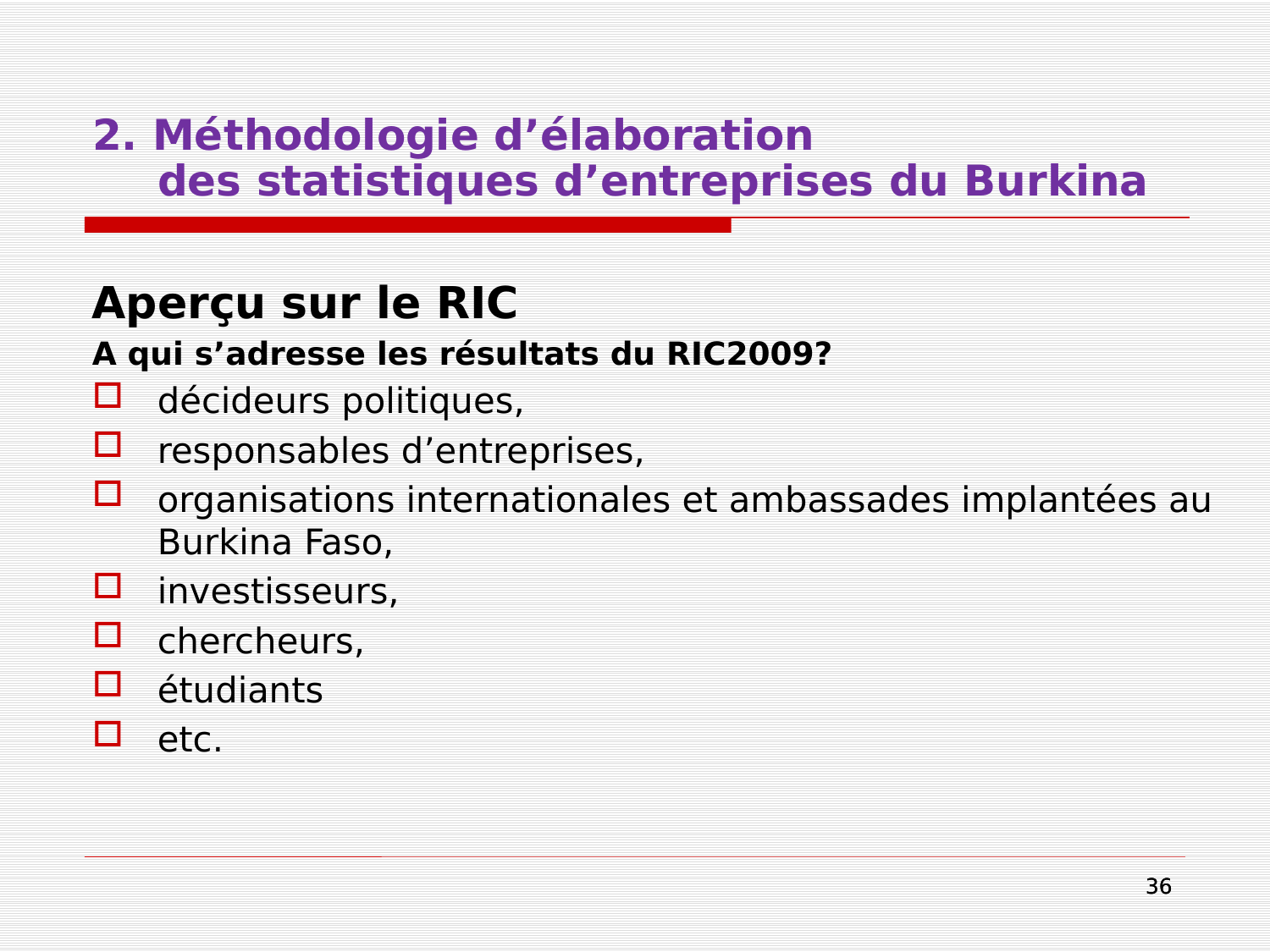

# 2. Méthodologie d’élaboration des statistiques d’entreprises du Burkina
Aperçu sur le RIC
A qui s’adresse les résultats du RIC2009?
décideurs politiques,
responsables d’entreprises,
organisations internationales et ambassades implantées au Burkina Faso,
investisseurs,
chercheurs,
étudiants
etc.

36
36